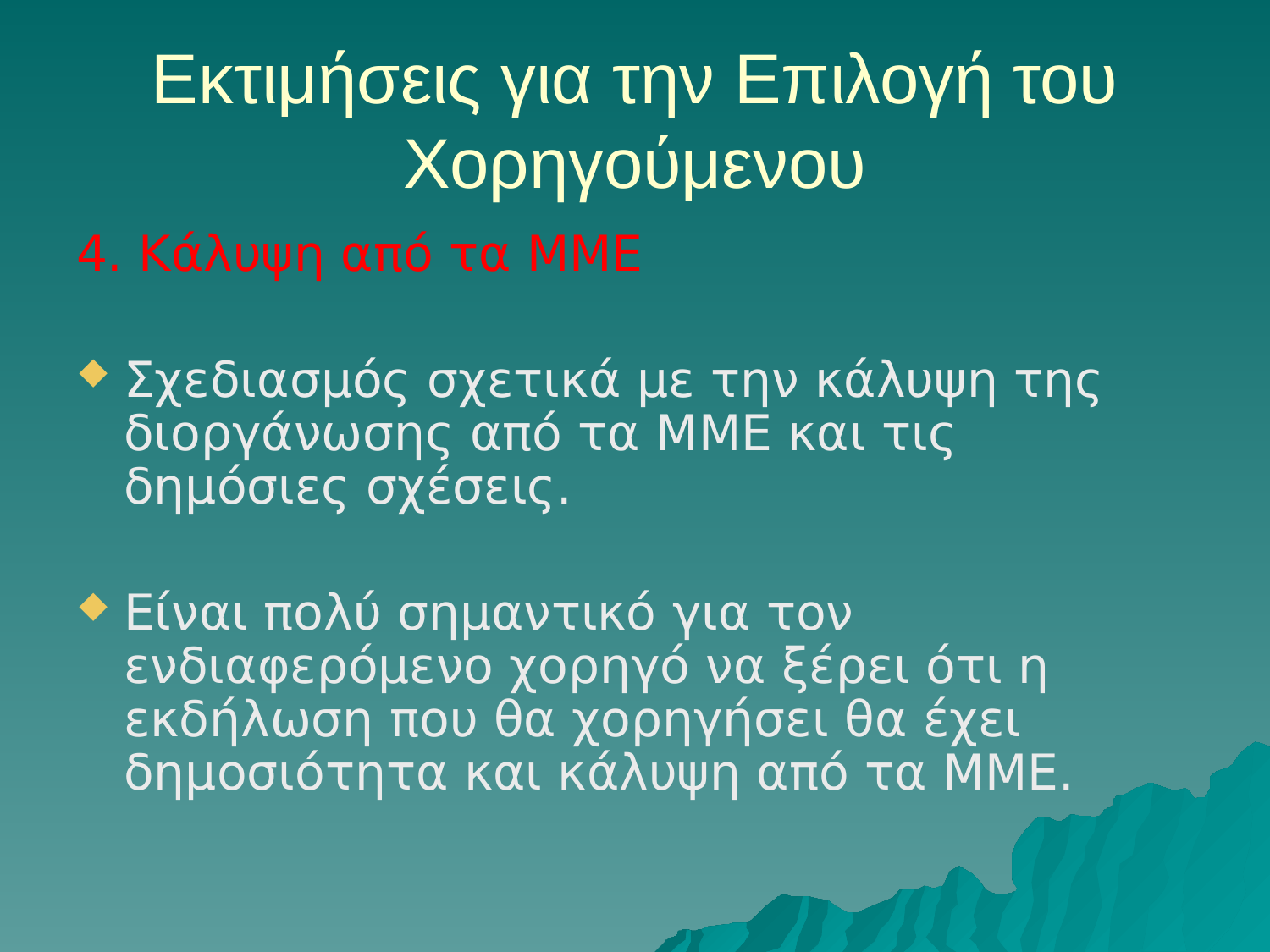

# Εκτιμήσεις για την Επιλογή του Χορηγούμενου
4. Κάλυψη από τα ΜΜΕ

Σχεδιασμός σχετικά με την κάλυψη της διοργάνωσης από τα ΜΜΕ και τις δημόσιες σχέσεις.

Είναι πολύ σημαντικό για τον ενδιαφερόμενο χορηγό να ξέρει ότι η εκδήλωση που θα χορηγήσει θα έχει δημοσιότητα και κάλυψη από τα ΜΜΕ.